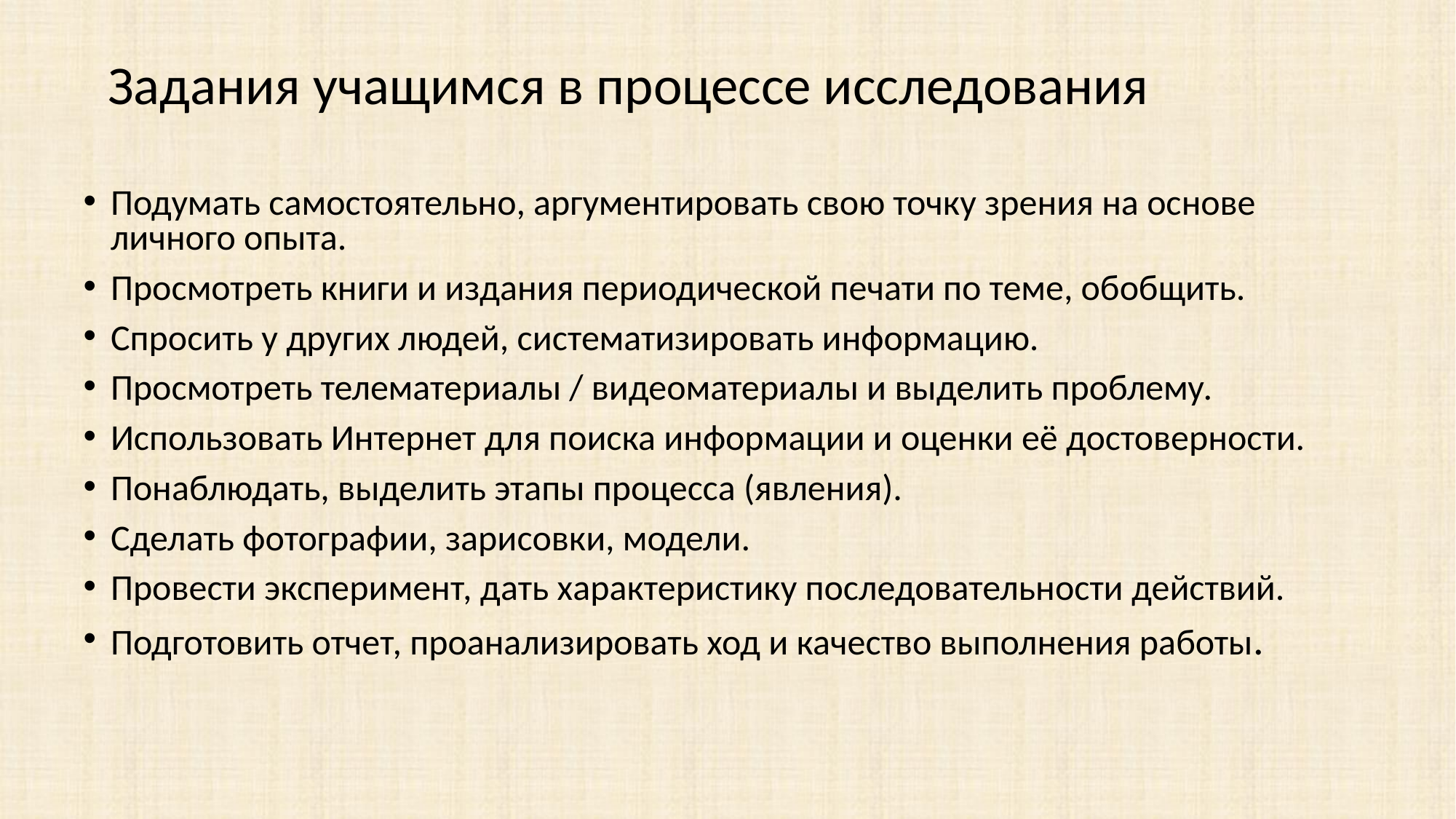

Задания учащимся в процессе исследования
Подумать самостоятельно, аргументировать свою точку зрения на основе личного опыта.
Просмотреть книги и издания периодической печати по теме, обобщить.
Спросить у других людей, систематизировать информацию.
Просмотреть телематериалы / видеоматериалы и выделить проблему.
Использовать Интернет для поиска информации и оценки её достоверности.
Понаблюдать, выделить этапы процесса (явления).
Сделать фотографии, зарисовки, модели.
Провести эксперимент, дать характеристику последовательности действий.
Подготовить отчет, проанализировать ход и качество выполнения работы.